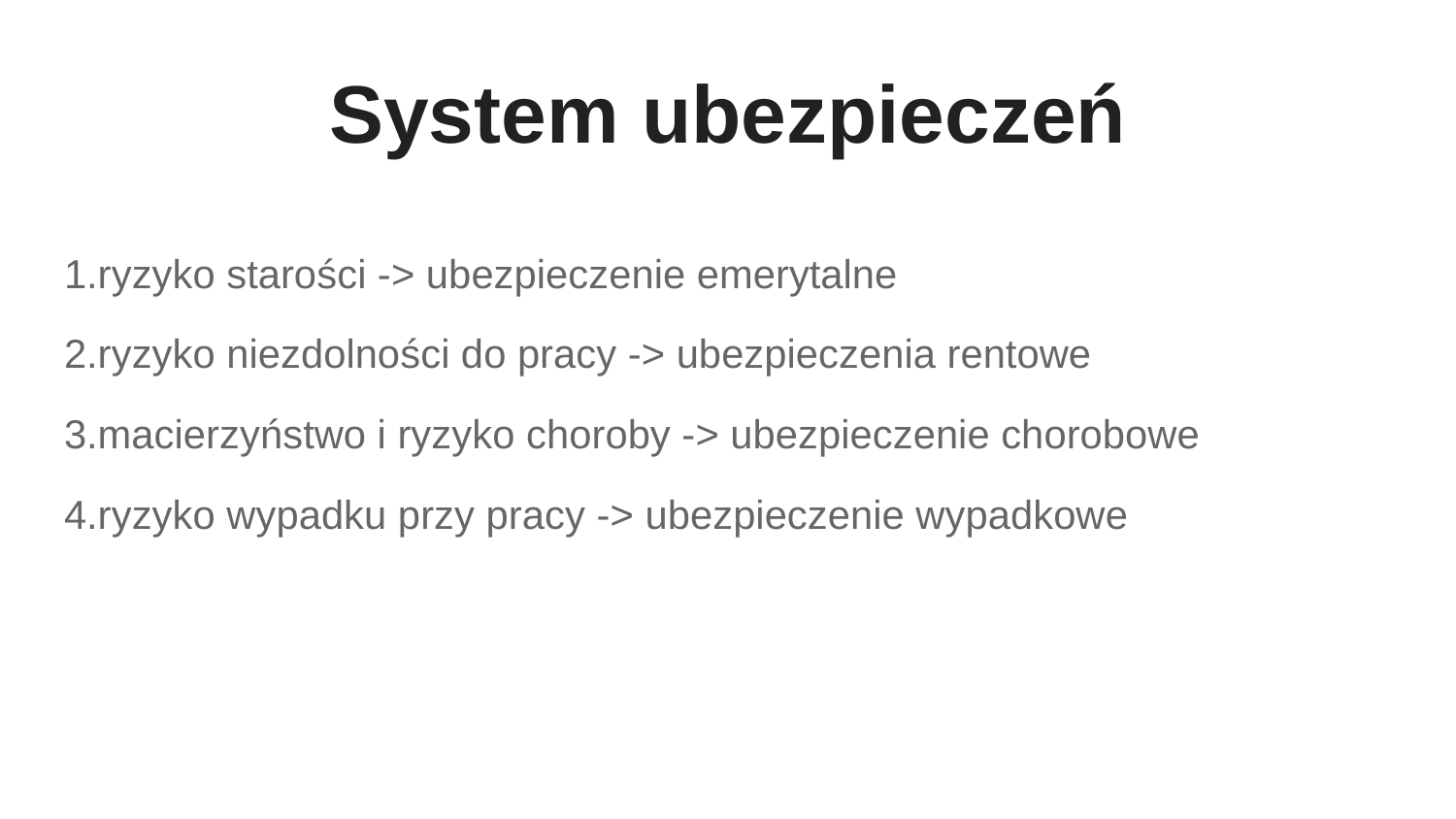

# System ubezpieczeń

1.ryzyko starości -> ubezpieczenie emerytalne
2.ryzyko niezdolności do pracy -> ubezpieczenia rentowe
3.macierzyństwo i ryzyko choroby -> ubezpieczenie chorobowe
4.ryzyko wypadku przy pracy -> ubezpieczenie wypadkowe